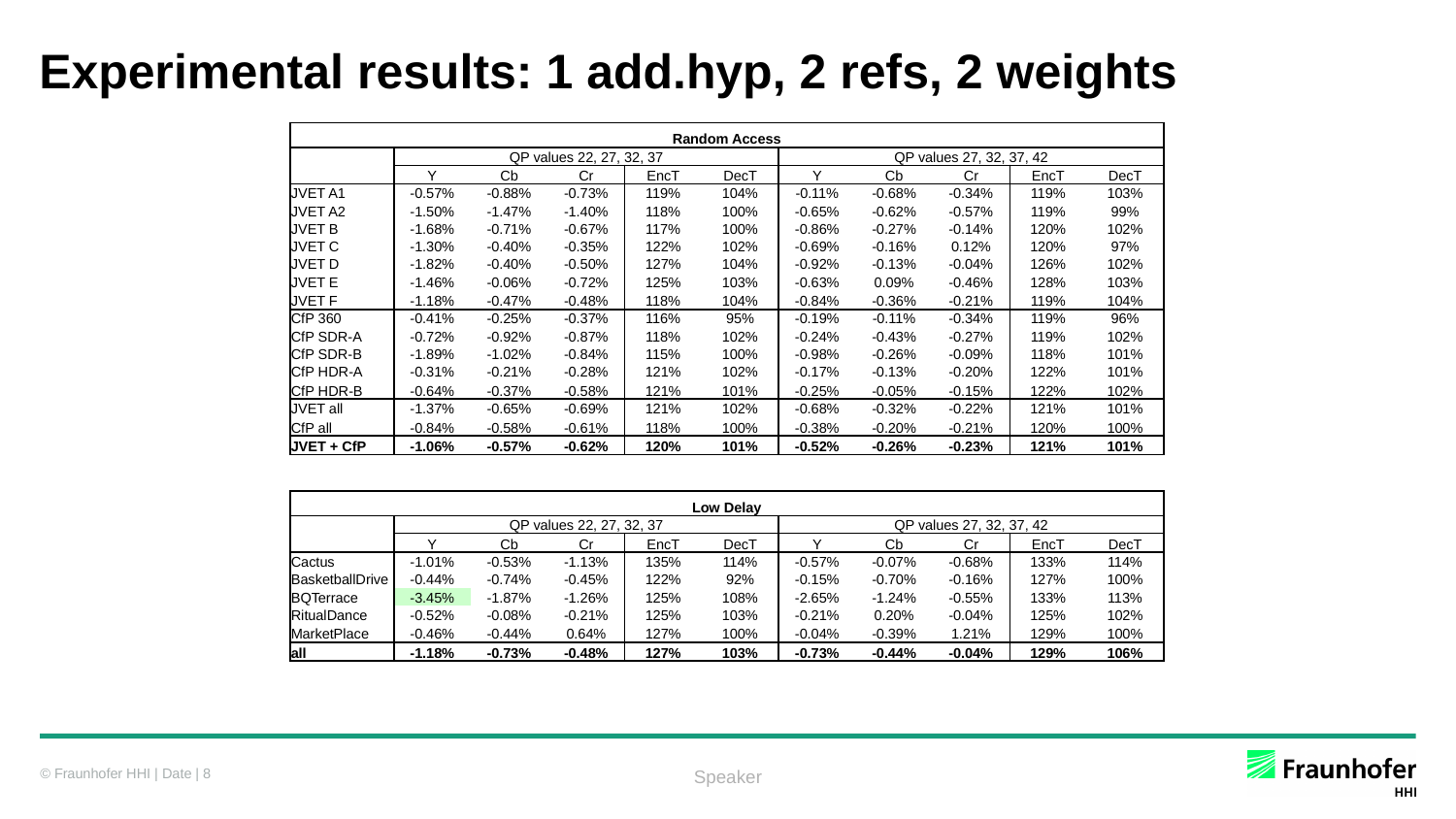

# Experimental results: 1 add.hyp, 2 refs, 2 weights
| Random Access |  |  |  |  |  |  |  |  |  |  |
| --- | --- | --- | --- | --- | --- | --- | --- | --- | --- | --- |
|  | QP values 22, 27, 32, 37 |  |  |  |  | QP values 27, 32, 37, 42 |  |  |  |  |
|  | Y | Cb | Cr | EncT | DecT | Y | Cb | Cr | EncT | DecT |
| JVET A1 | -0.57% | -0.88% | -0.73% | 119% | 104% | -0.11% | -0.68% | -0.34% | 119% | 103% |
| JVET A2 | -1.50% | -1.47% | -1.40% | 118% | 100% | -0.65% | -0.62% | -0.57% | 119% | 99% |
| JVET B | -1.68% | -0.71% | -0.67% | 117% | 100% | -0.86% | -0.27% | -0.14% | 120% | 102% |
| JVET C | -1.30% | -0.40% | -0.35% | 122% | 102% | -0.69% | -0.16% | 0.12% | 120% | 97% |
| JVET D | -1.82% | -0.40% | -0.50% | 127% | 104% | -0.92% | -0.13% | -0.04% | 126% | 102% |
| JVET E | -1.46% | -0.06% | -0.72% | 125% | 103% | -0.63% | 0.09% | -0.46% | 128% | 103% |
| JVET F | -1.18% | -0.47% | -0.48% | 118% | 104% | -0.84% | -0.36% | -0.21% | 119% | 104% |
| CfP 360 | -0.41% | -0.25% | -0.37% | 116% | 95% | -0.19% | -0.11% | -0.34% | 119% | 96% |
| CfP SDR-A | -0.72% | -0.92% | -0.87% | 118% | 102% | -0.24% | -0.43% | -0.27% | 119% | 102% |
| CfP SDR-B | -1.89% | -1.02% | -0.84% | 115% | 100% | -0.98% | -0.26% | -0.09% | 118% | 101% |
| CfP HDR-A | -0.31% | -0.21% | -0.28% | 121% | 102% | -0.17% | -0.13% | -0.20% | 122% | 101% |
| CfP HDR-B | -0.64% | -0.37% | -0.58% | 121% | 101% | -0.25% | -0.05% | -0.15% | 122% | 102% |
| JVET all | -1.37% | -0.65% | -0.69% | 121% | 102% | -0.68% | -0.32% | -0.22% | 121% | 101% |
| CfP all | -0.84% | -0.58% | -0.61% | 118% | 100% | -0.38% | -0.20% | -0.21% | 120% | 100% |
| JVET + CfP | -1.06% | -0.57% | -0.62% | 120% | 101% | -0.52% | -0.26% | -0.23% | 121% | 101% |
|  |  |  |  |  |  |  |  |  |  |  |
|  |  |  |  |  |  |  |  |  |  |  |
| Low Delay |  |  |  |  |  |  |  |  |  |  |
|  | QP values 22, 27, 32, 37 |  |  |  |  | QP values 27, 32, 37, 42 |  |  |  |  |
|  | Y | Cb | Cr | EncT | DecT | Y | Cb | Cr | EncT | DecT |
| Cactus | -1.01% | -0.53% | -1.13% | 135% | 114% | -0.57% | -0.07% | -0.68% | 133% | 114% |
| BasketballDrive | -0.44% | -0.74% | -0.45% | 122% | 92% | -0.15% | -0.70% | -0.16% | 127% | 100% |
| BQTerrace | -3.45% | -1.87% | -1.26% | 125% | 108% | -2.65% | -1.24% | -0.55% | 133% | 113% |
| RitualDance | -0.52% | -0.08% | -0.21% | 125% | 103% | -0.21% | 0.20% | -0.04% | 125% | 102% |
| MarketPlace | -0.46% | -0.44% | 0.64% | 127% | 100% | -0.04% | -0.39% | 1.21% | 129% | 100% |
| all | -1.18% | -0.73% | -0.48% | 127% | 103% | -0.73% | -0.44% | -0.04% | 129% | 106% |
Speaker